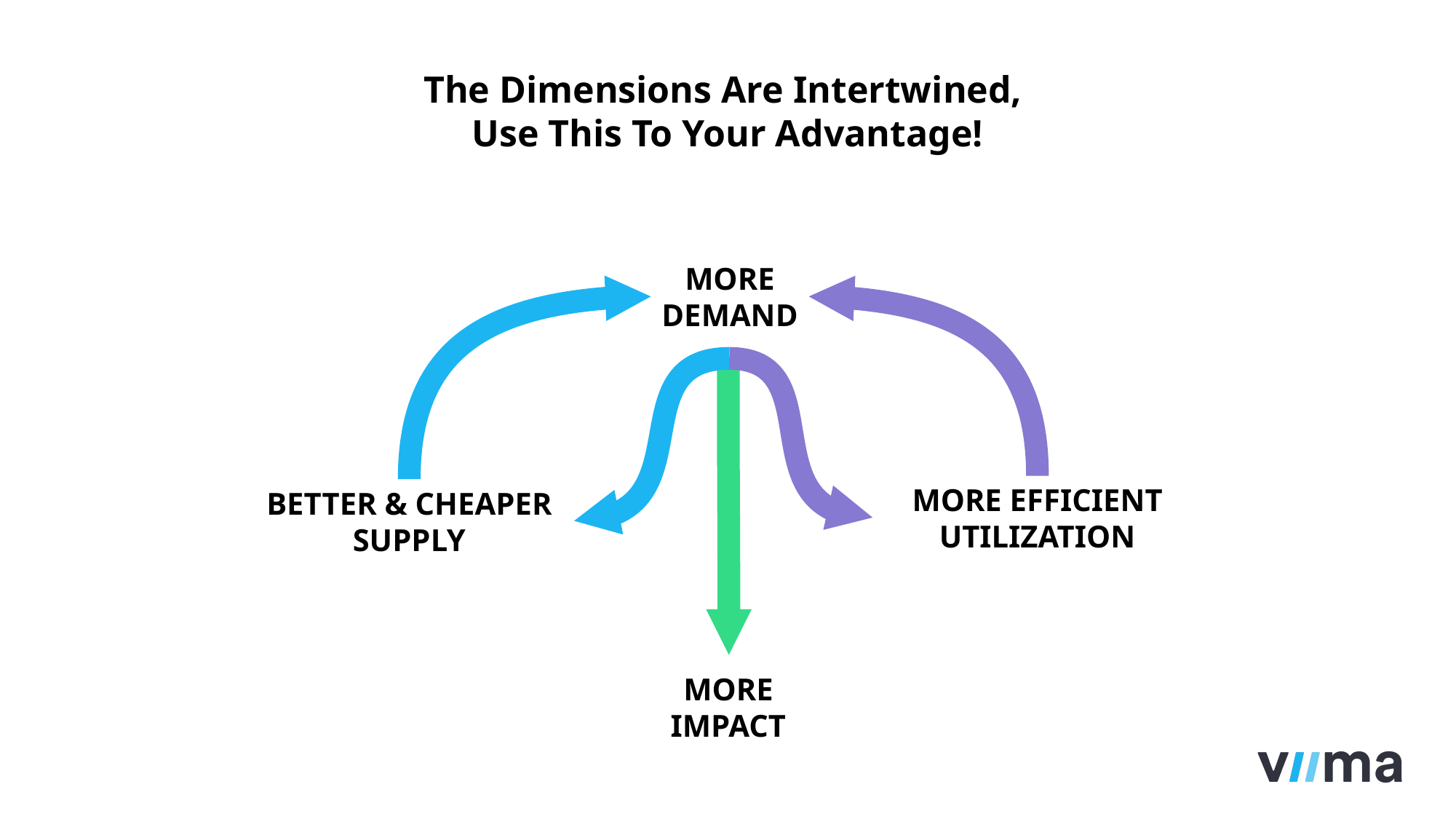

The Dimensions Are Intertwined,
Use This To Your Advantage!
MORE
DEMAND
MORE EFFICIENT UTILIZATION
BETTER & CHEAPER SUPPLY
MORE
IMPACT